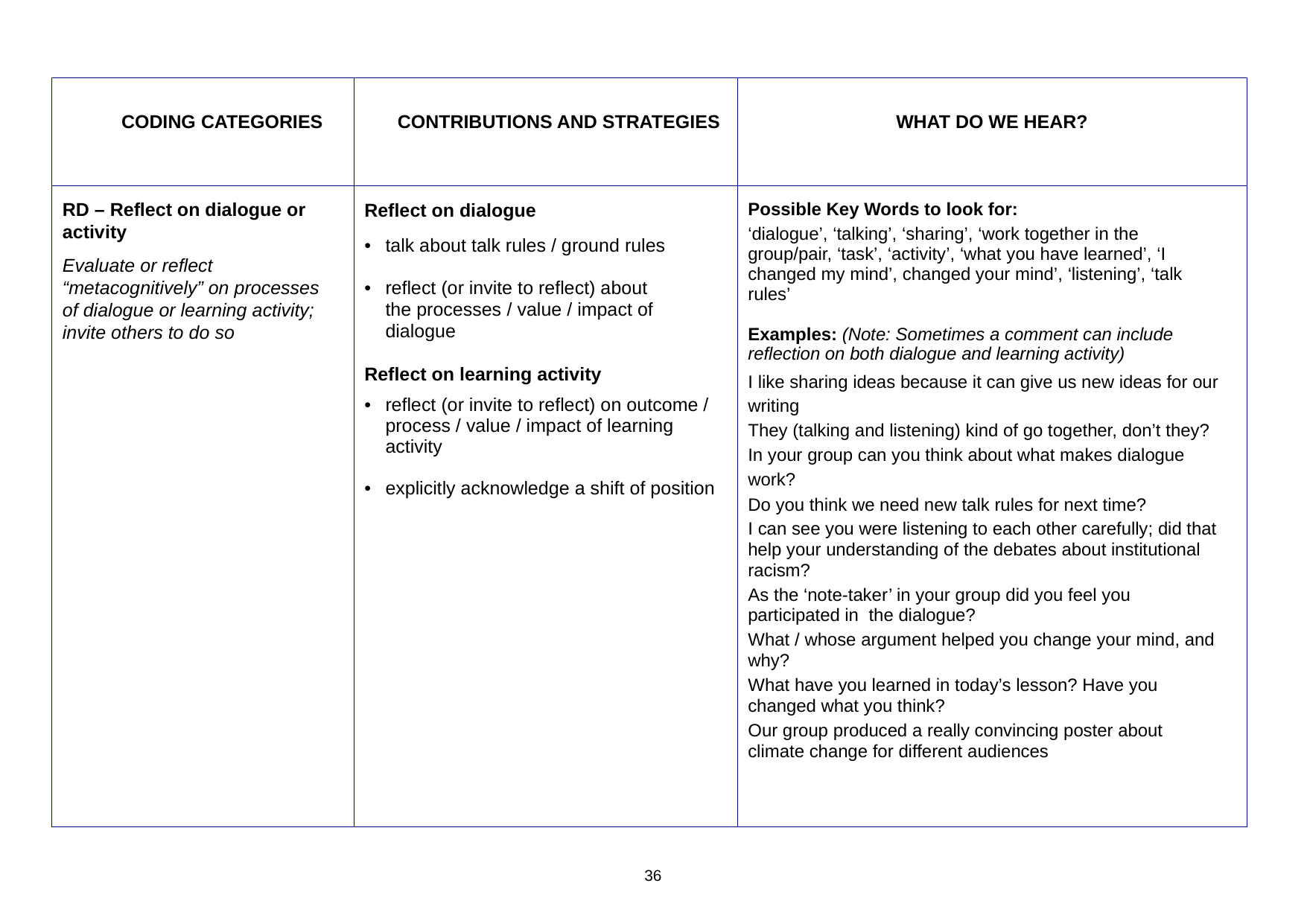

| CODING CATEGORIES | CONTRIBUTIONS AND STRATEGIES | WHAT DO WE HEAR? |
| --- | --- | --- |
| RD – Reflect on dialogue or activity Evaluate or reflect “metacognitively” on processes of dialogue or learning activity; invite others to do so | Reflect on dialogue talk about talk rules / ground rules reflect (or invite to reflect) about the processes / value / impact of dialogue Reflect on learning activity reflect (or invite to reflect) on outcome / process / value / impact of learning activity explicitly acknowledge a shift of position | Possible Key Words to look for: ‘dialogue’, ‘talking’, ‘sharing’, ‘work together in the group/pair, ‘task’, ‘activity’, ‘what you have learned’, ‘I changed my mind’, changed your mind’, ‘listening’, ‘talk rules’ Examples: (Note: Sometimes a comment can include reflection on both dialogue and learning activity) I like sharing ideas because it can give us new ideas for our writing They (talking and listening) kind of go together, don’t they? In your group can you think about what makes dialogue work? Do you think we need new talk rules for next time? I can see you were listening to each other carefully; did that help your understanding of the debates about institutional racism? As the ‘note-taker’ in your group did you feel you participated in the dialogue? What / whose argument helped you change your mind, and why? What have you learned in today’s lesson? Have you changed what you think? Our group produced a really convincing poster about climate change for different audiences |
36